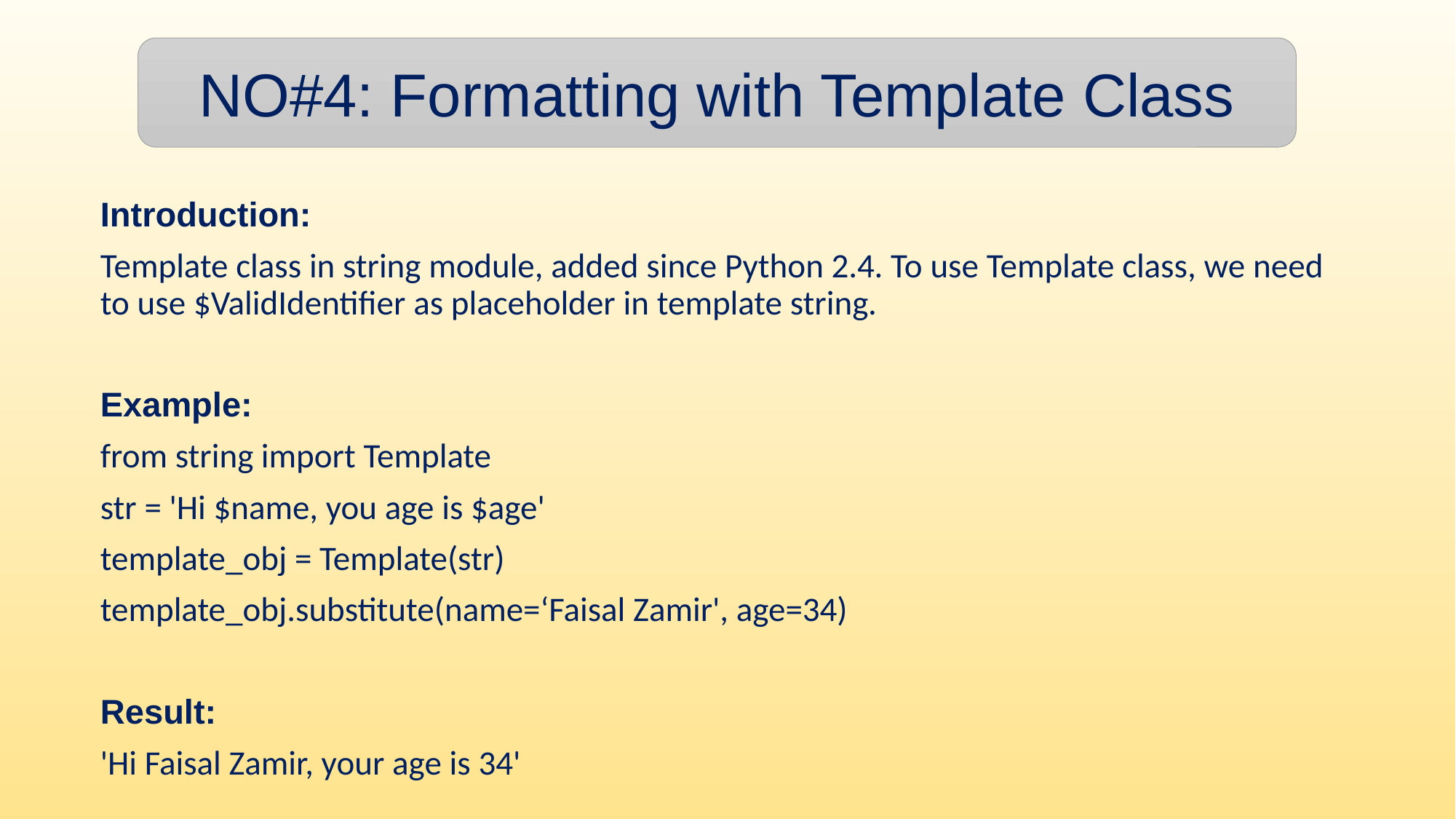

NO#4: Formatting with Template Class
Introduction:
Template class in string module, added since Python 2.4. To use Template class, we need to use $ValidIdentifier as placeholder in template string.

Example:
from string import Template
str = 'Hi $name, you age is $age'
template_obj = Template(str)
template_obj.substitute(name=‘Faisal Zamir', age=34)

Result:
'Hi Faisal Zamir, your age is 34'